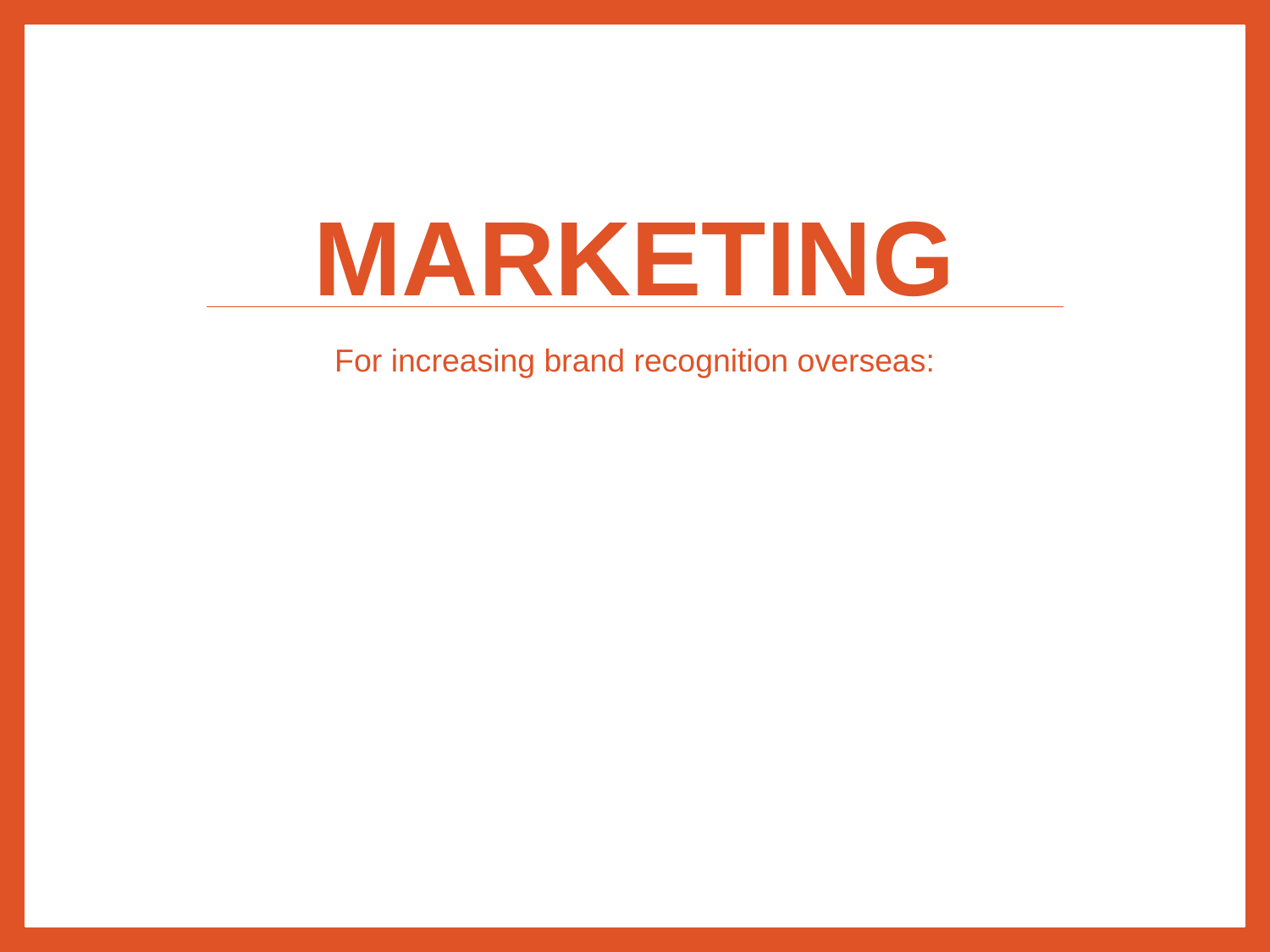

# Marketing
For increasing brand recognition overseas: